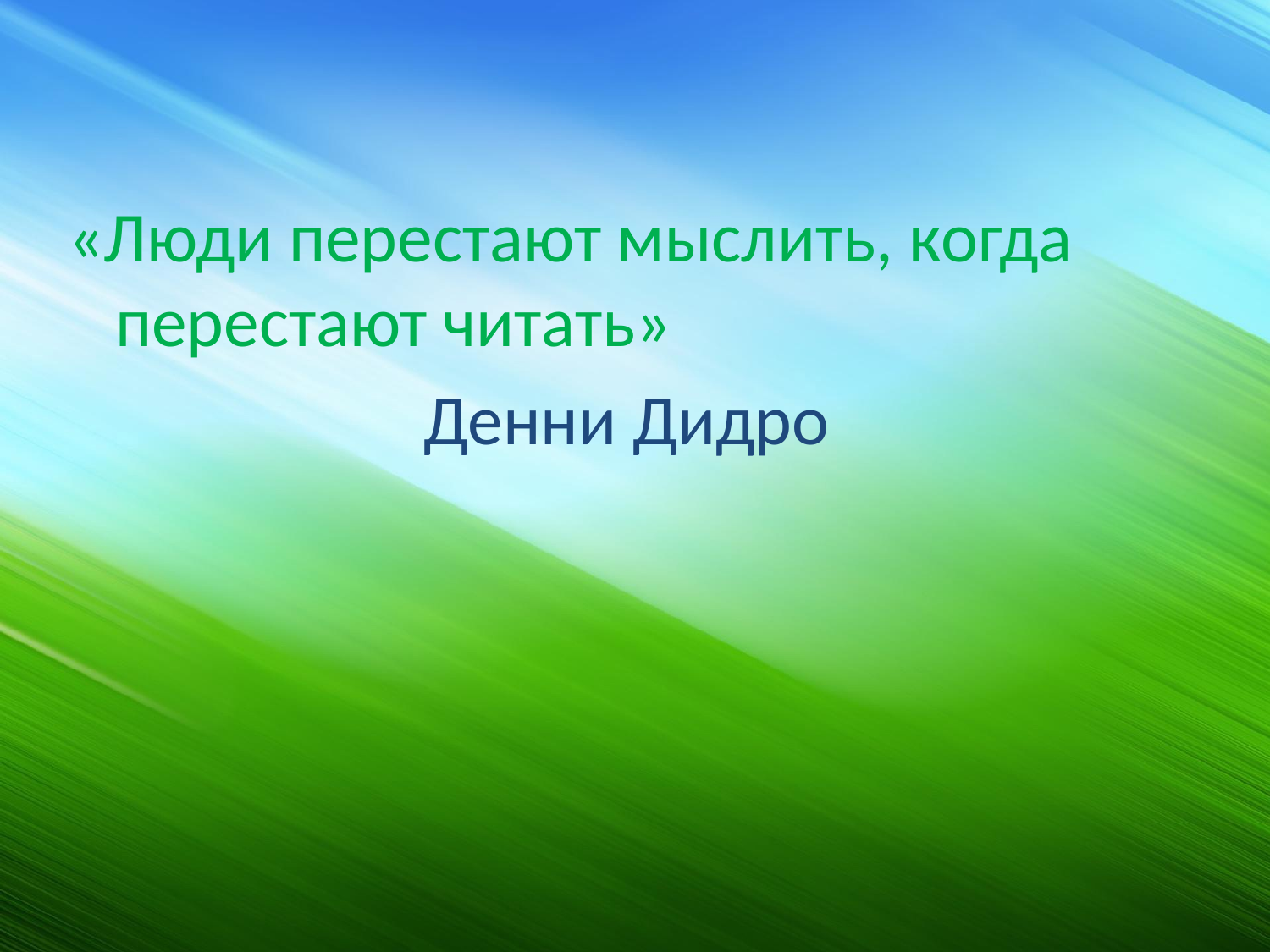

«Люди перестают мыслить, когда перестают читать»
Денни Дидро